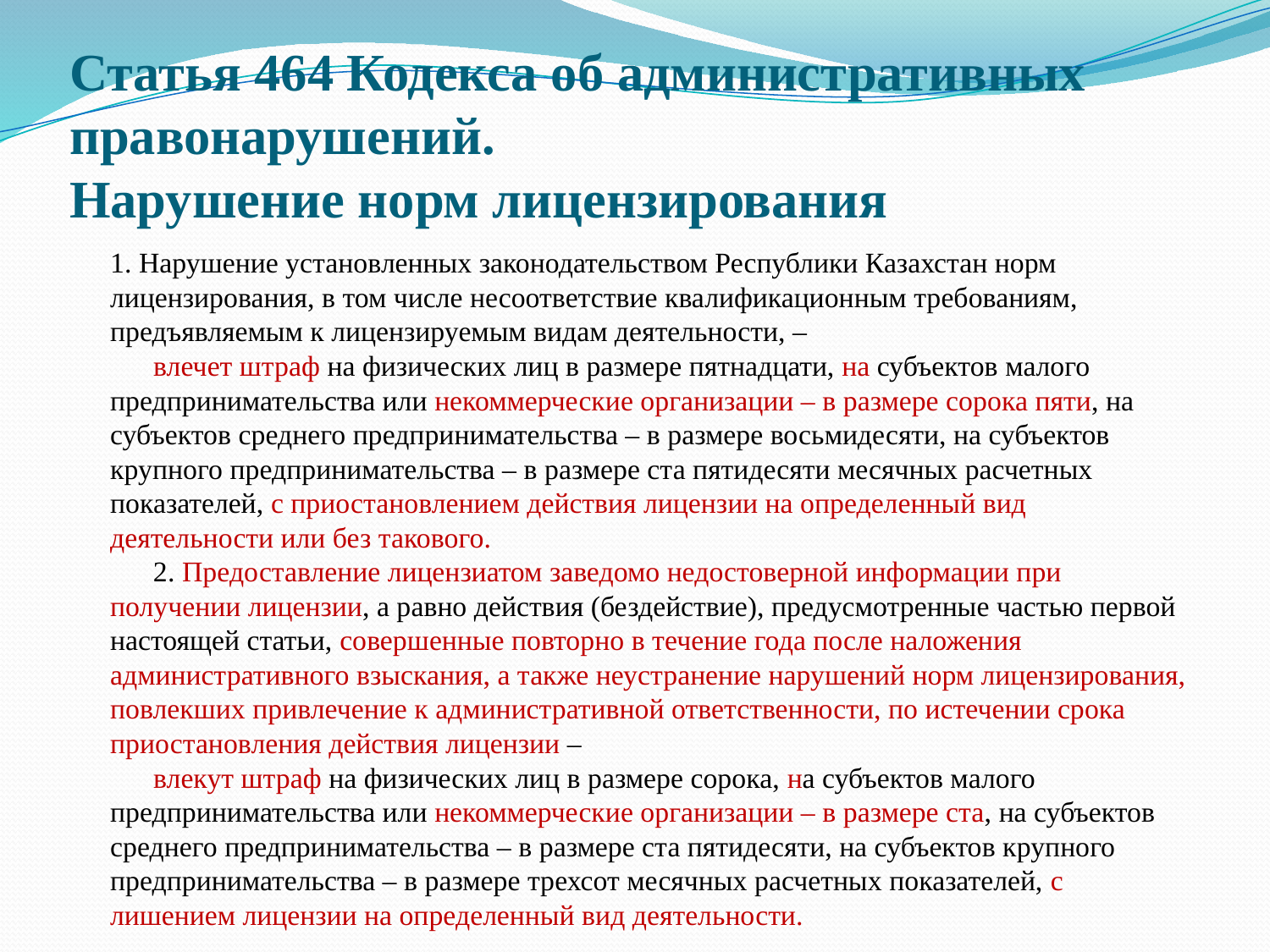

# Статья 464 Кодекса об административных правонарушений. Нарушение норм лицензирования
	1. Нарушение установленных законодательством Республики Казахстан норм лицензирования, в том числе несоответствие квалификационным требованиям, предъявляемым к лицензируемым видам деятельности, –
      влечет штраф на физических лиц в размере пятнадцати, на субъектов малого предпринимательства или некоммерческие организации – в размере сорока пяти, на субъектов среднего предпринимательства – в размере восьмидесяти, на субъектов крупного предпринимательства – в размере ста пятидесяти месячных расчетных показателей, с приостановлением действия лицензии на определенный вид деятельности или без такового.
      2. Предоставление лицензиатом заведомо недостоверной информации при получении лицензии, а равно действия (бездействие), предусмотренные частью первой настоящей статьи, совершенные повторно в течение года после наложения административного взыскания, а также неустранение нарушений норм лицензирования, повлекших привлечение к административной ответственности, по истечении срока приостановления действия лицензии –
      влекут штраф на физических лиц в размере сорока, на субъектов малого предпринимательства или некоммерческие организации – в размере ста, на субъектов среднего предпринимательства – в размере ста пятидесяти, на субъектов крупного предпринимательства – в размере трехсот месячных расчетных показателей, с лишением лицензии на определенный вид деятельности.